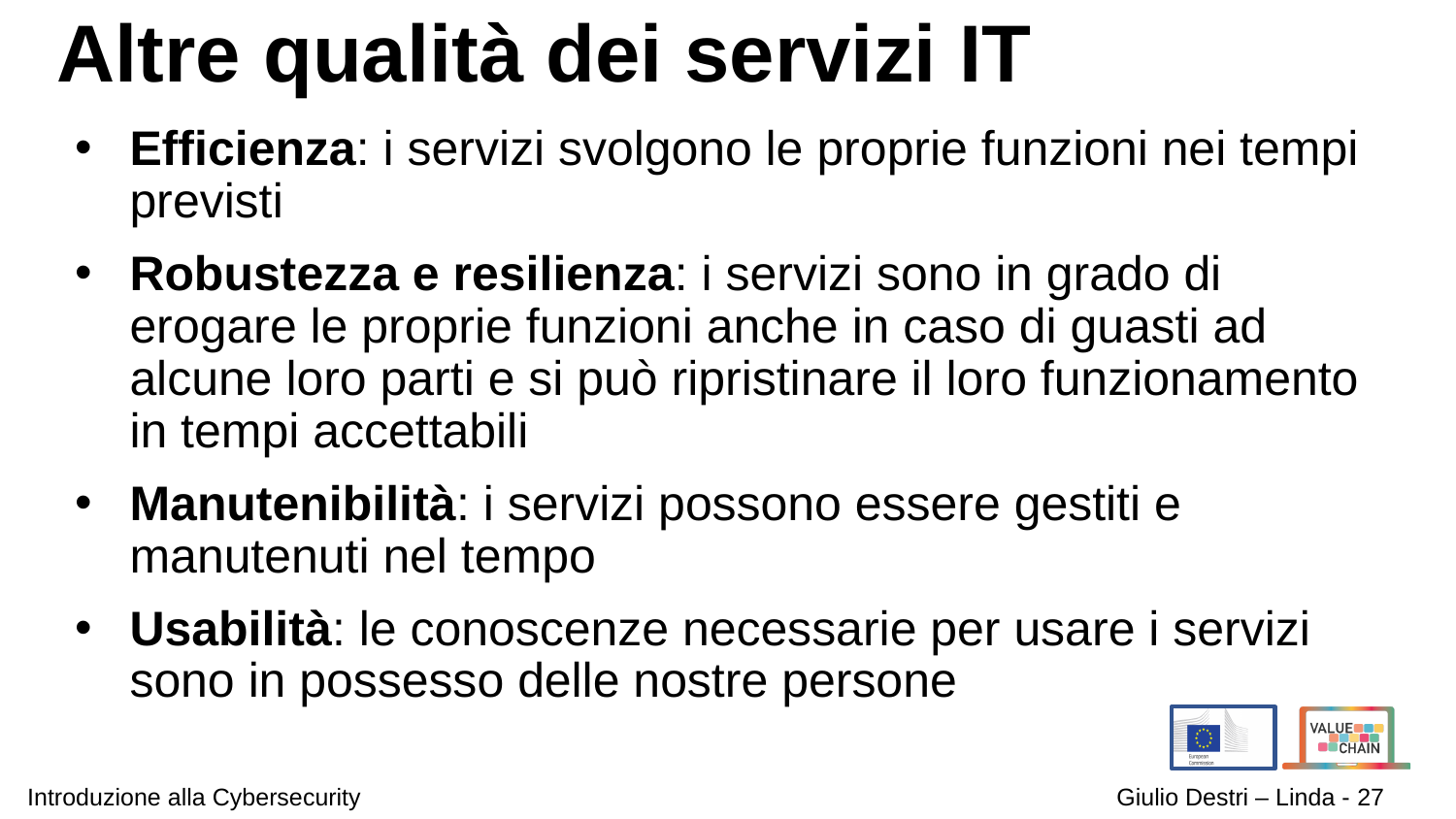

# Altre qualità dei servizi IT
Efficienza: i servizi svolgono le proprie funzioni nei tempi previsti
Robustezza e resilienza: i servizi sono in grado di erogare le proprie funzioni anche in caso di guasti ad alcune loro parti e si può ripristinare il loro funzionamento in tempi accettabili
Manutenibilità: i servizi possono essere gestiti e manutenuti nel tempo
Usabilità: le conoscenze necessarie per usare i servizi sono in possesso delle nostre persone